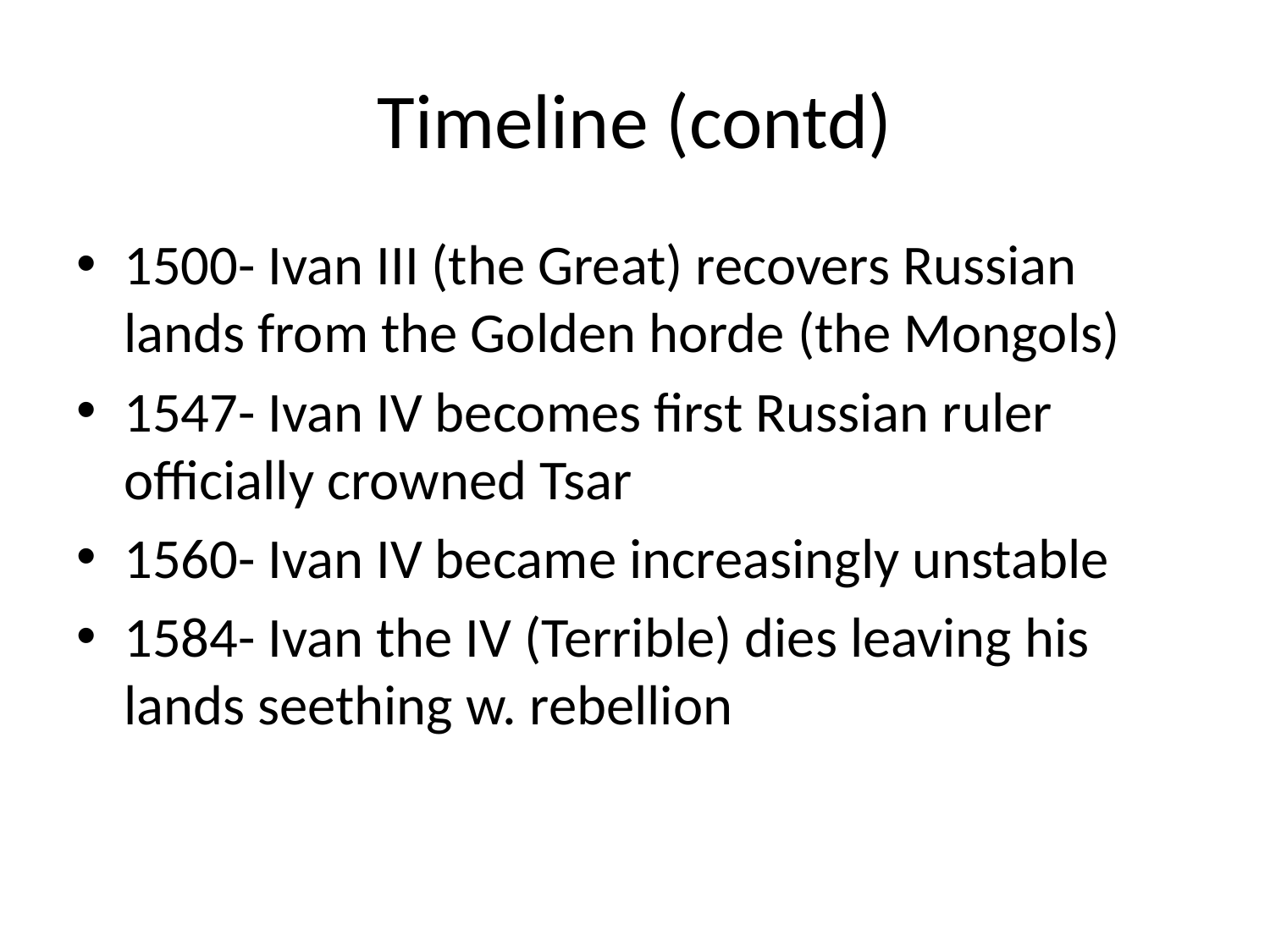

# Timeline (contd)
1500- Ivan III (the Great) recovers Russian lands from the Golden horde (the Mongols)
1547- Ivan IV becomes first Russian ruler officially crowned Tsar
1560- Ivan IV became increasingly unstable
1584- Ivan the IV (Terrible) dies leaving his lands seething w. rebellion